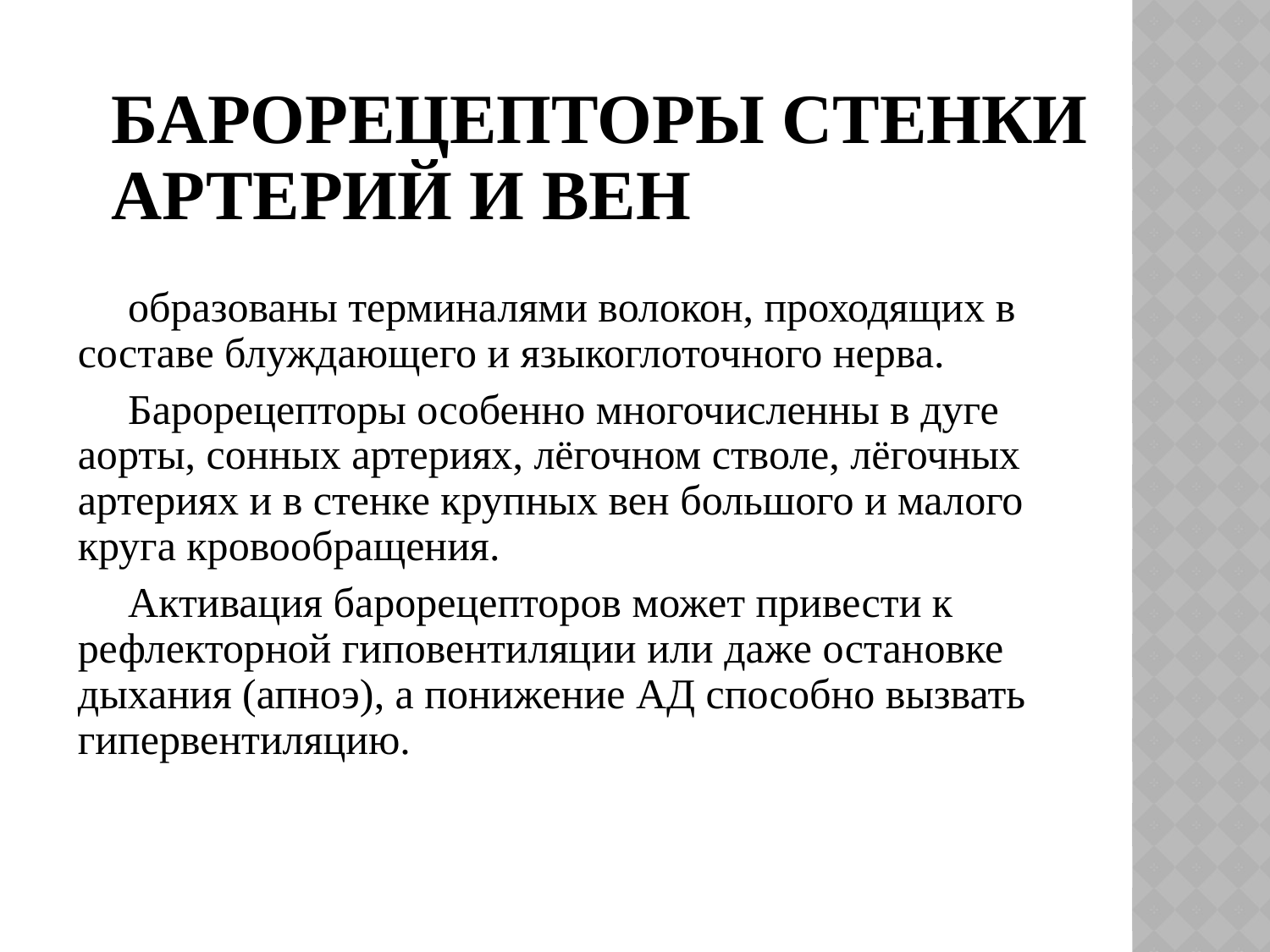

# Барорецепторы стенки артерий и вен
образованы терминалями волокон, проходящих в составе блуждающего и языкоглоточного нерва.
Барорецепторы особенно многочисленны в дуге аорты, сонных артериях, лёгочном стволе, лёгочных артериях и в стенке крупных вен большого и малого круга кровообращения.
Активация барорецепторов может привести к рефлекторной гиповентиляции или даже остановке дыхания (апноэ), а понижение АД способно вызвать гипервентиляцию.